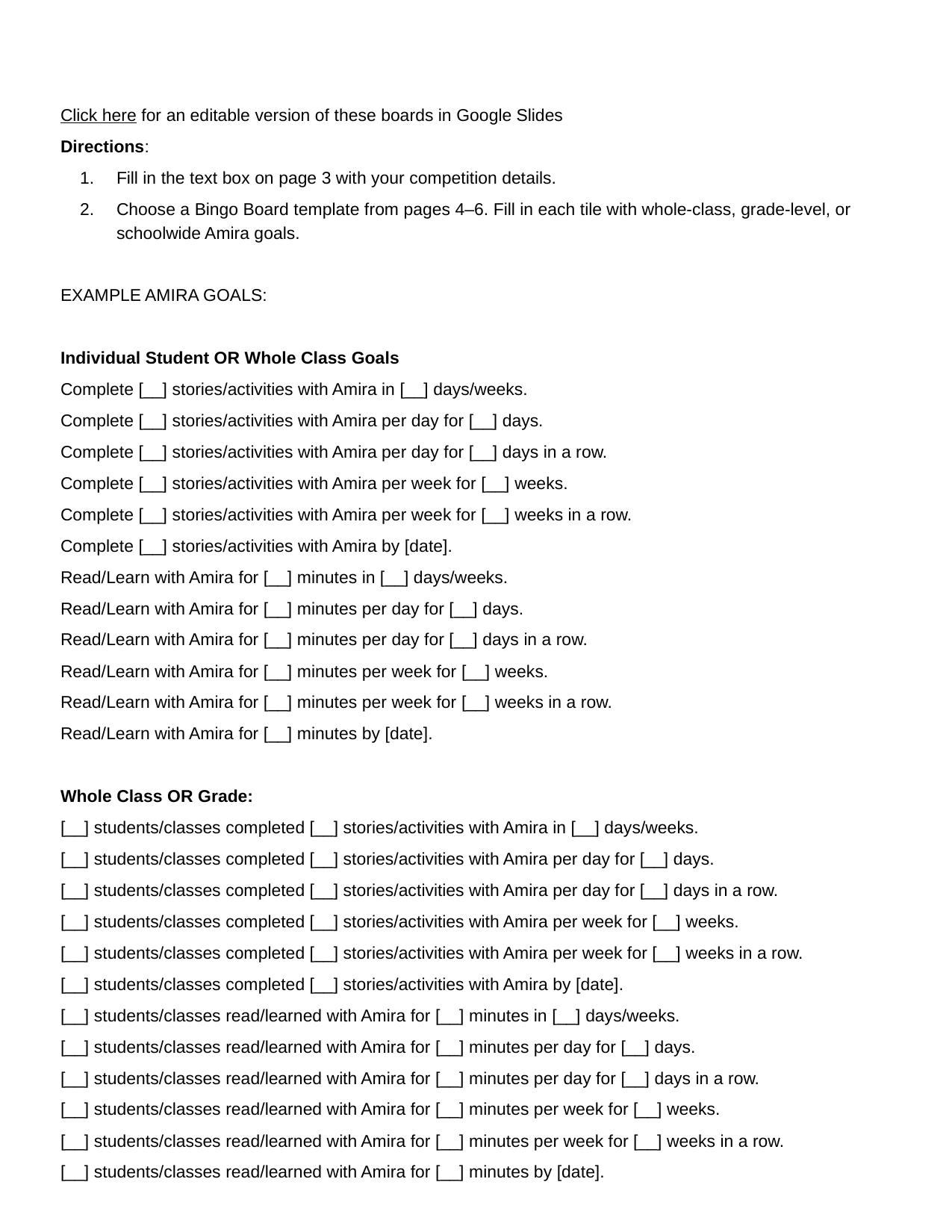

Click here for an editable version of these boards in Google Slides
Directions:
Fill in the text box on page 3 with your competition details.
Choose a Bingo Board template from pages 4–6. Fill in each tile with whole-class, grade-level, or schoolwide Amira goals.

EXAMPLE AMIRA GOALS:

Individual Student OR Whole Class Goals
Complete [__] stories/activities with Amira in [__] days/weeks.
Complete [__] stories/activities with Amira per day for [__] days.
Complete [__] stories/activities with Amira per day for [__] days in a row.
Complete [__] stories/activities with Amira per week for [__] weeks.
Complete [__] stories/activities with Amira per week for [__] weeks in a row.
Complete [__] stories/activities with Amira by [date].
Read/Learn with Amira for [__] minutes in [__] days/weeks.
Read/Learn with Amira for [__] minutes per day for [__] days.
Read/Learn with Amira for [__] minutes per day for [__] days in a row.
Read/Learn with Amira for [__] minutes per week for [__] weeks.
Read/Learn with Amira for [__] minutes per week for [__] weeks in a row.
Read/Learn with Amira for [__] minutes by [date].

Whole Class OR Grade:
[__] students/classes completed [__] stories/activities with Amira in [__] days/weeks.
[__] students/classes completed [__] stories/activities with Amira per day for [__] days.
[__] students/classes completed [__] stories/activities with Amira per day for [__] days in a row.
[__] students/classes completed [__] stories/activities with Amira per week for [__] weeks.
[__] students/classes completed [__] stories/activities with Amira per week for [__] weeks in a row.
[__] students/classes completed [__] stories/activities with Amira by [date].
[__] students/classes read/learned with Amira for [__] minutes in [__] days/weeks.
[__] students/classes read/learned with Amira for [__] minutes per day for [__] days.
[__] students/classes read/learned with Amira for [__] minutes per day for [__] days in a row.
[__] students/classes read/learned with Amira for [__] minutes per week for [__] weeks.
[__] students/classes read/learned with Amira for [__] minutes per week for [__] weeks in a row.
[__] students/classes read/learned with Amira for [__] minutes by [date].